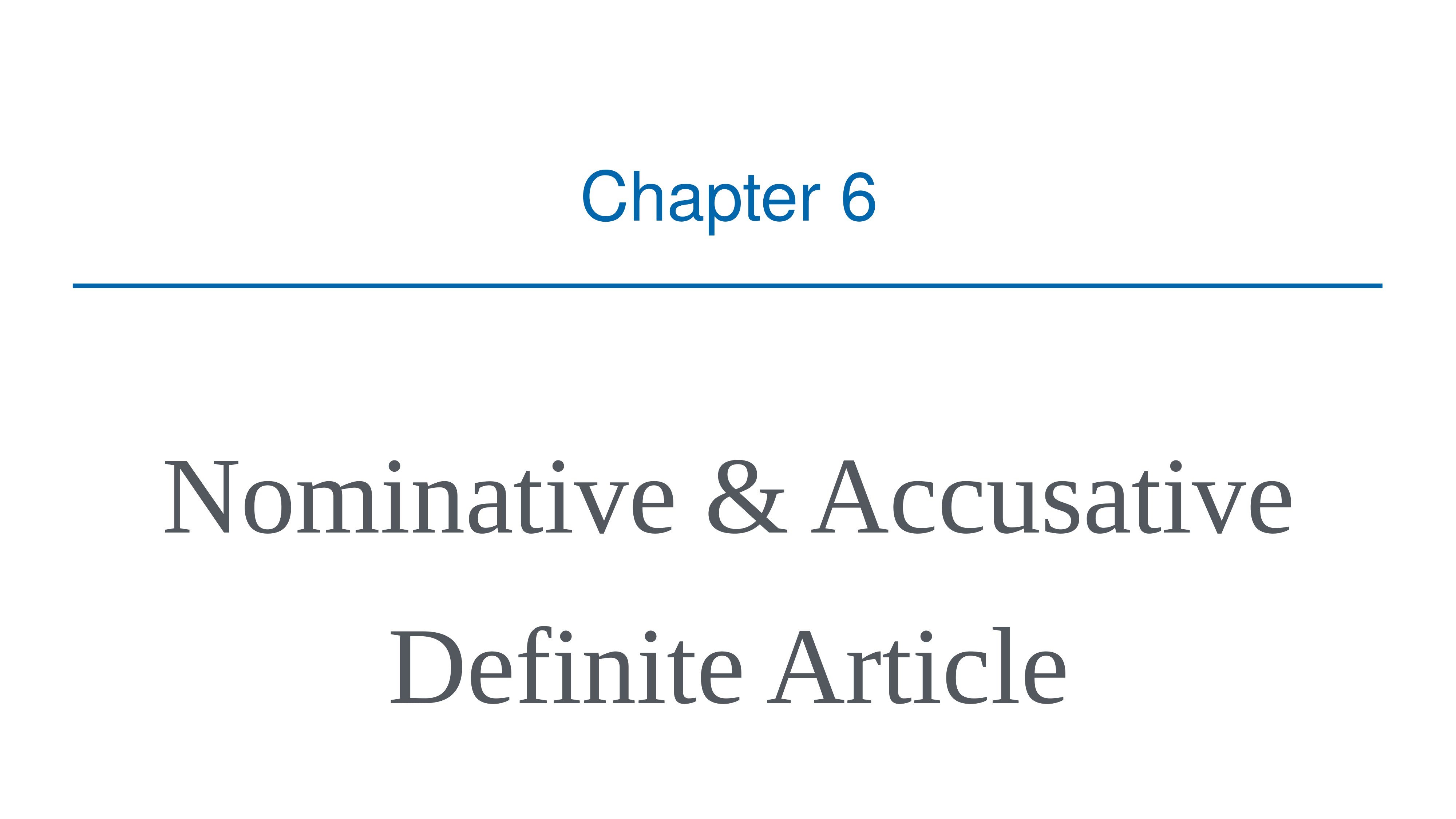

# Chapter 6
Nominative & Accusative
Definite Article